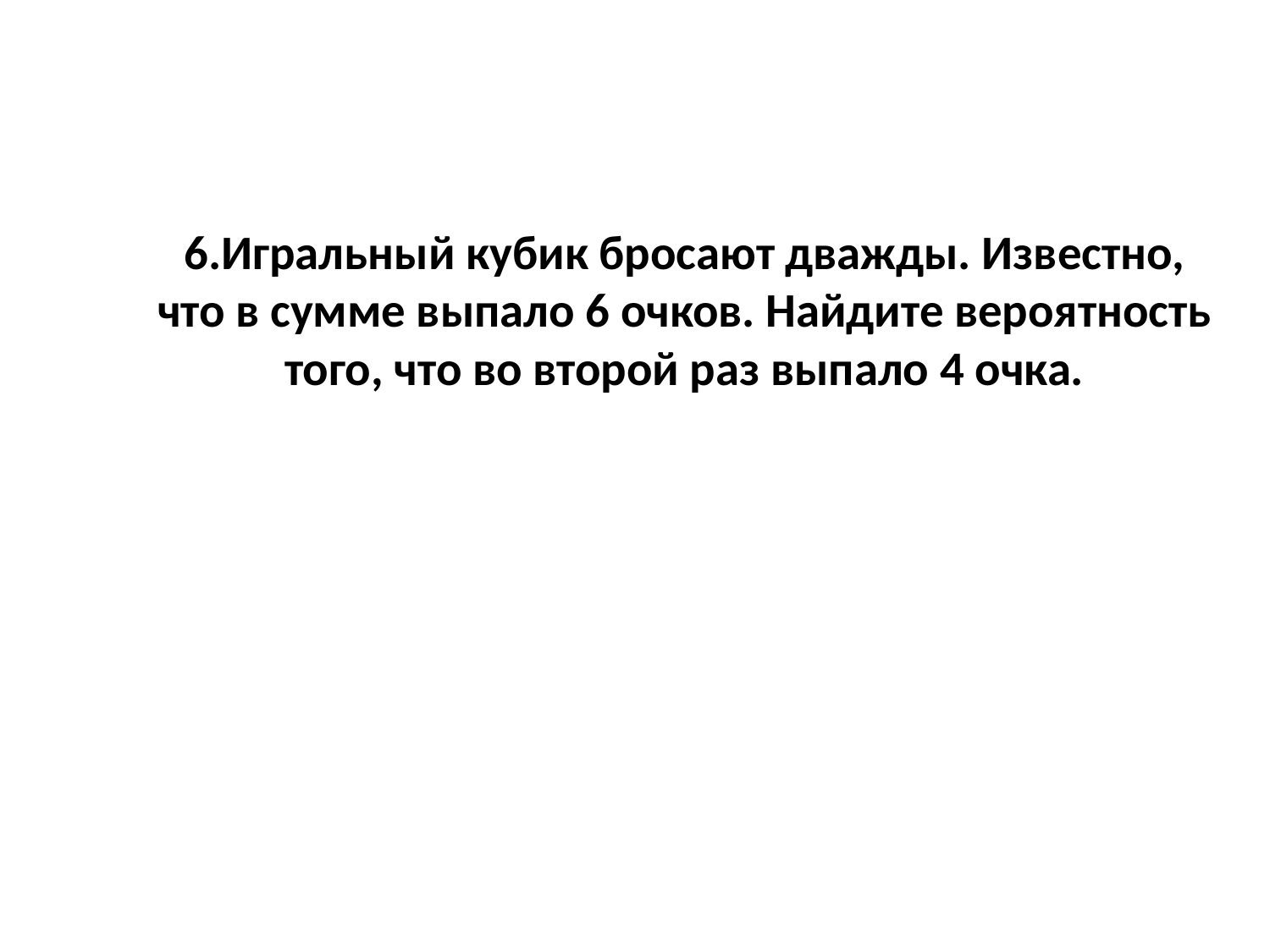

# 6.Игральный кубик бросают дважды. Известно, что в сумме выпало 6 очков. Найдите вероятность того, что во второй раз выпало 4 очка.